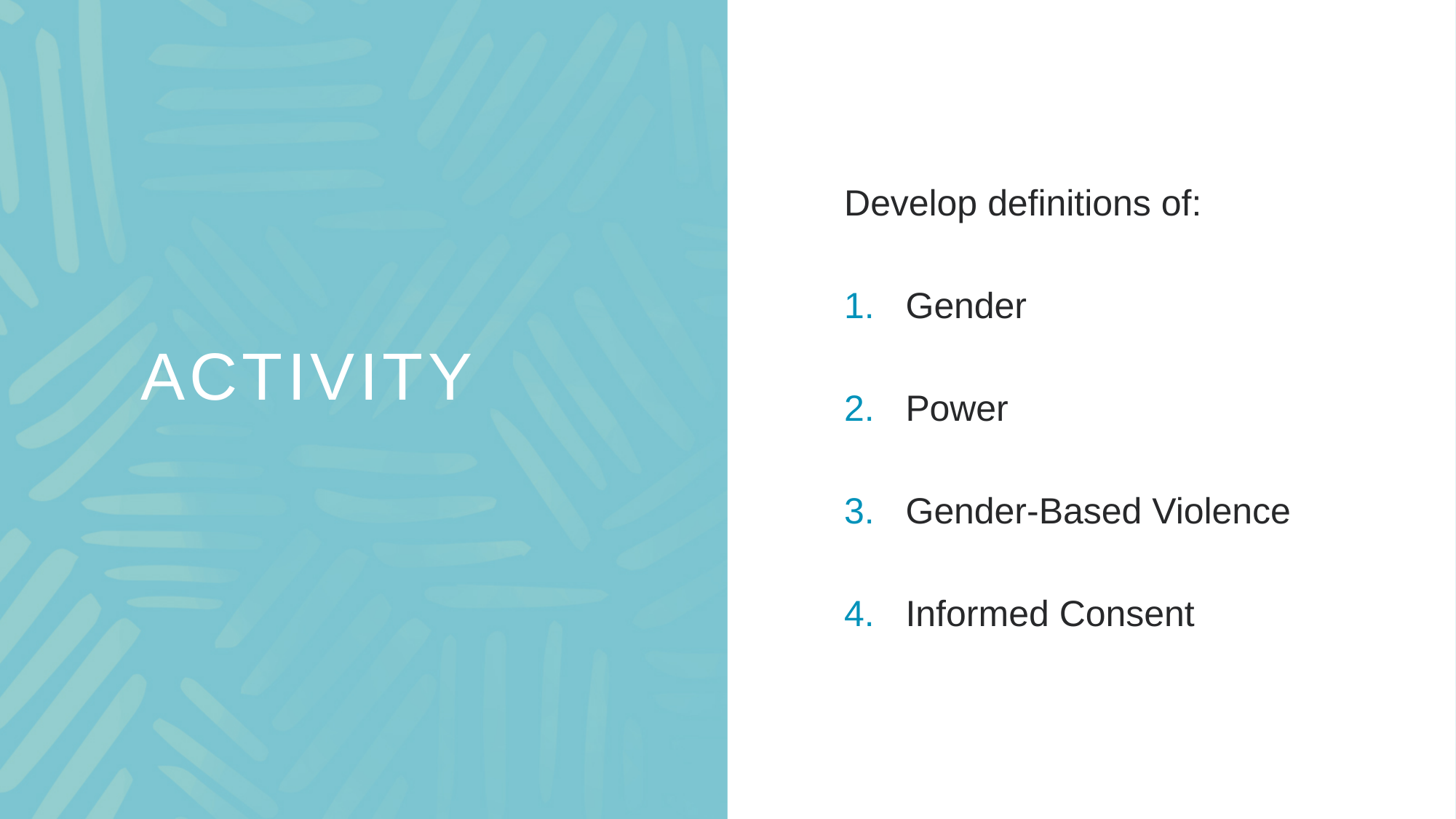

Develop definitions of:
Gender
Power
Gender-Based Violence
Informed Consent
# activity